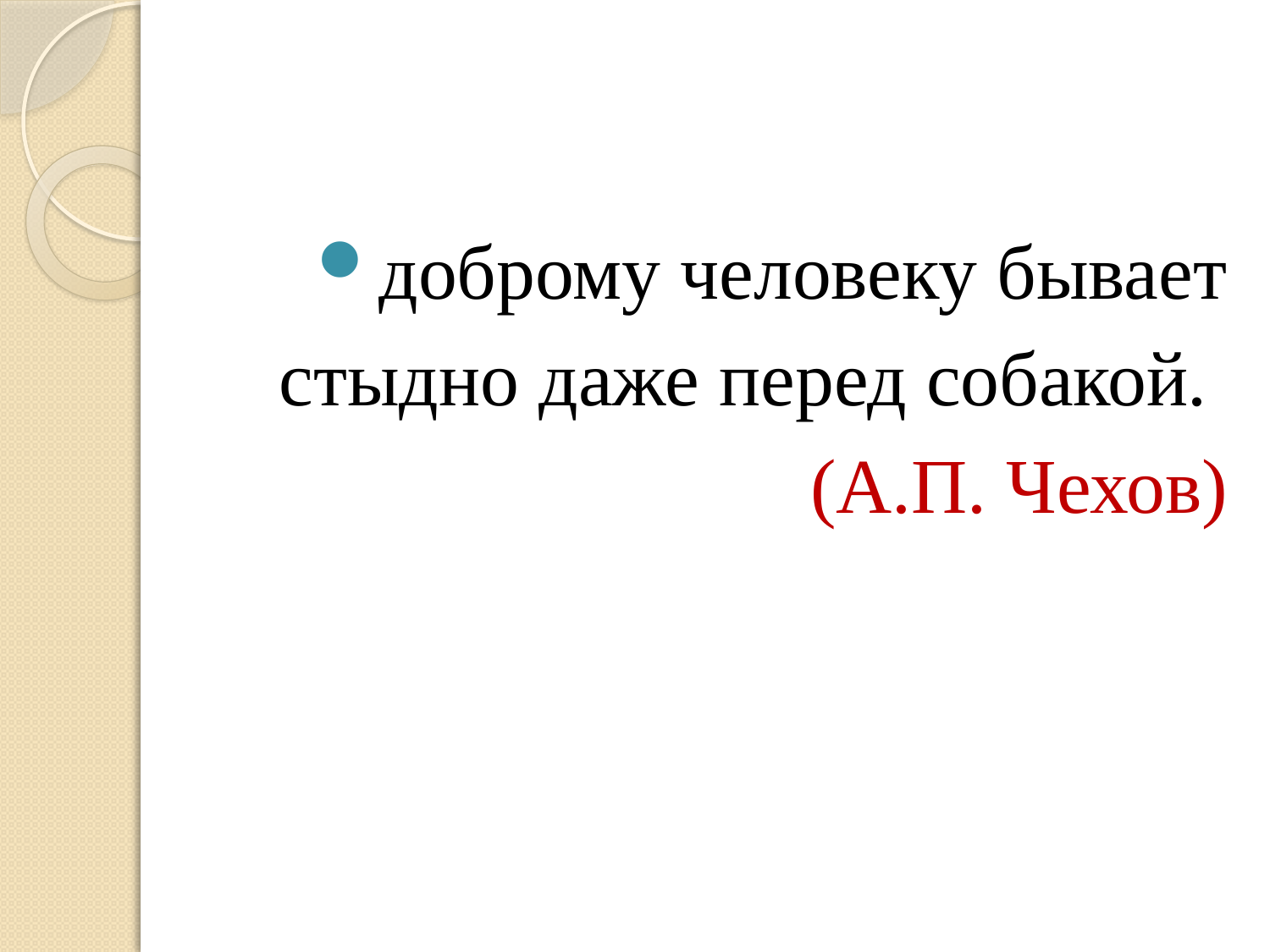

доброму человеку бывает стыдно даже перед собакой.            (А.П. Чехов)